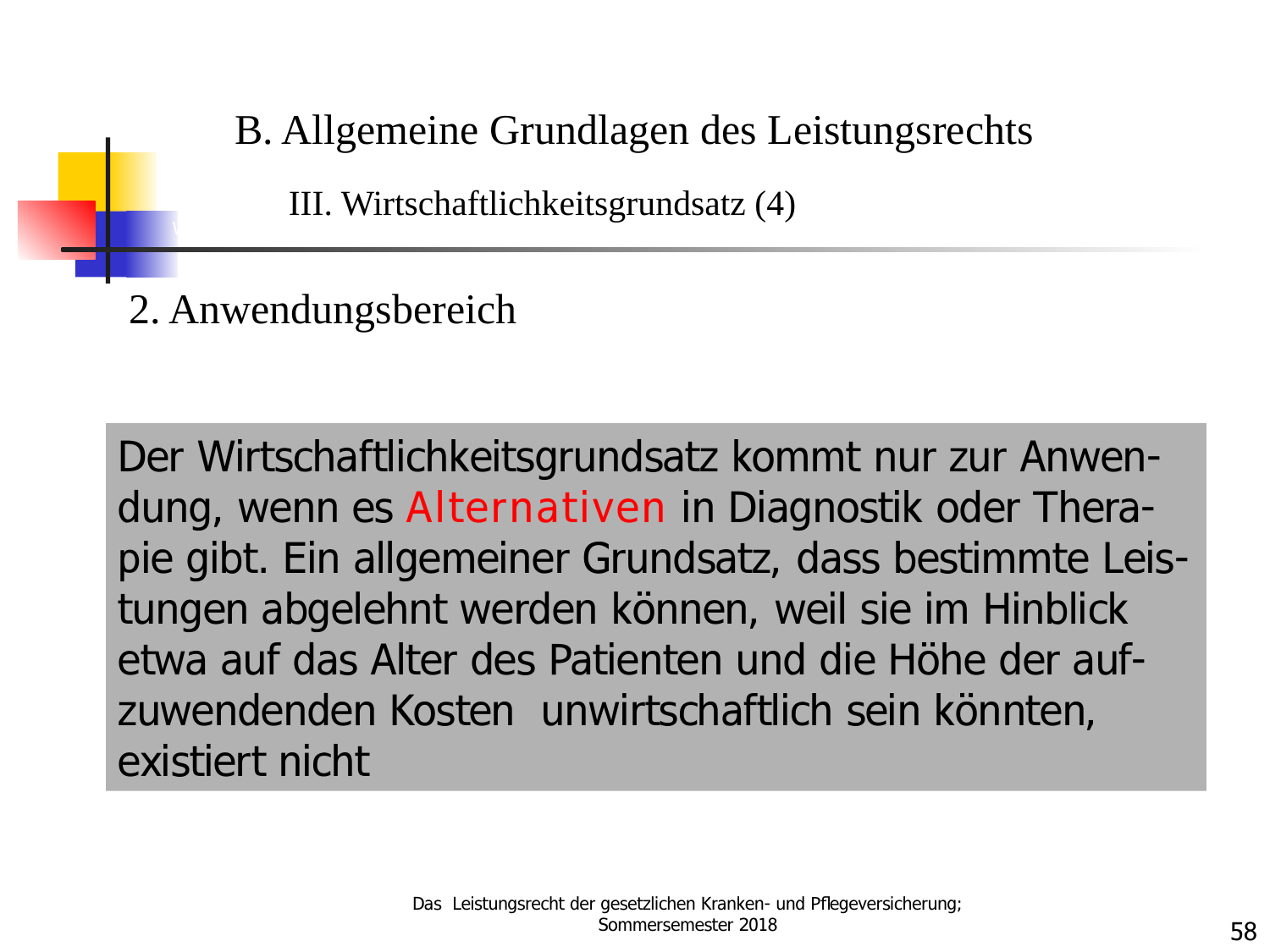

Wirtschaftlichkeitsgrundsatz 4
B. Allgemeine Grundlagen des Leistungsrechts
	III. Wirtschaftlichkeitsgrundsatz (4)
2. Anwendungsbereich
Der Wirtschaftlichkeitsgrundsatz kommt nur zur Anwen-dung, wenn es Alternativen in Diagnostik oder Thera-pie gibt. Ein allgemeiner Grundsatz, dass bestimmte Leis-tungen abgelehnt werden können, weil sie im Hinblick etwa auf das Alter des Patienten und die Höhe der auf-zuwendenden Kosten  unwirtschaftlich sein könnten, existiert nicht
Das  Leistungsrecht der gesetzlichen Kranken- und Pflegeversicherung; Sommersemester 2018
58